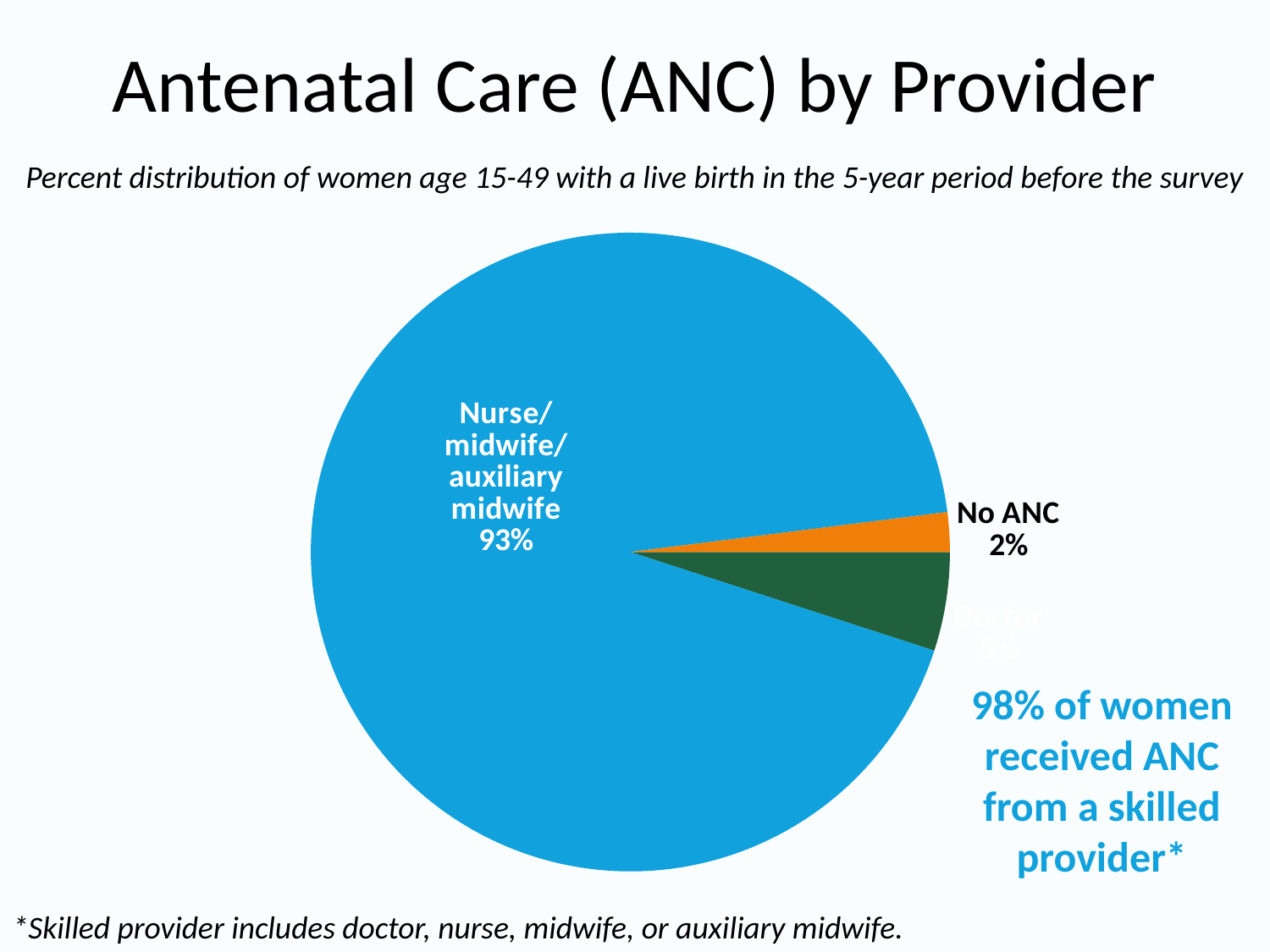

# Antenatal Care (ANC) by Provider
Percent distribution of women age 15-49 with a live birth in the 5-year period before the survey

### Chart

| Category | Series 1 |
|---|---|
| Doctor | 5.0 |
| Nurse/midwife/auxiliary midwife | 93.0 |
| No ANC | 2.0 |
98% of women received ANC from a skilled provider*
*Skilled provider includes doctor, nurse, midwife, or auxiliary midwife.